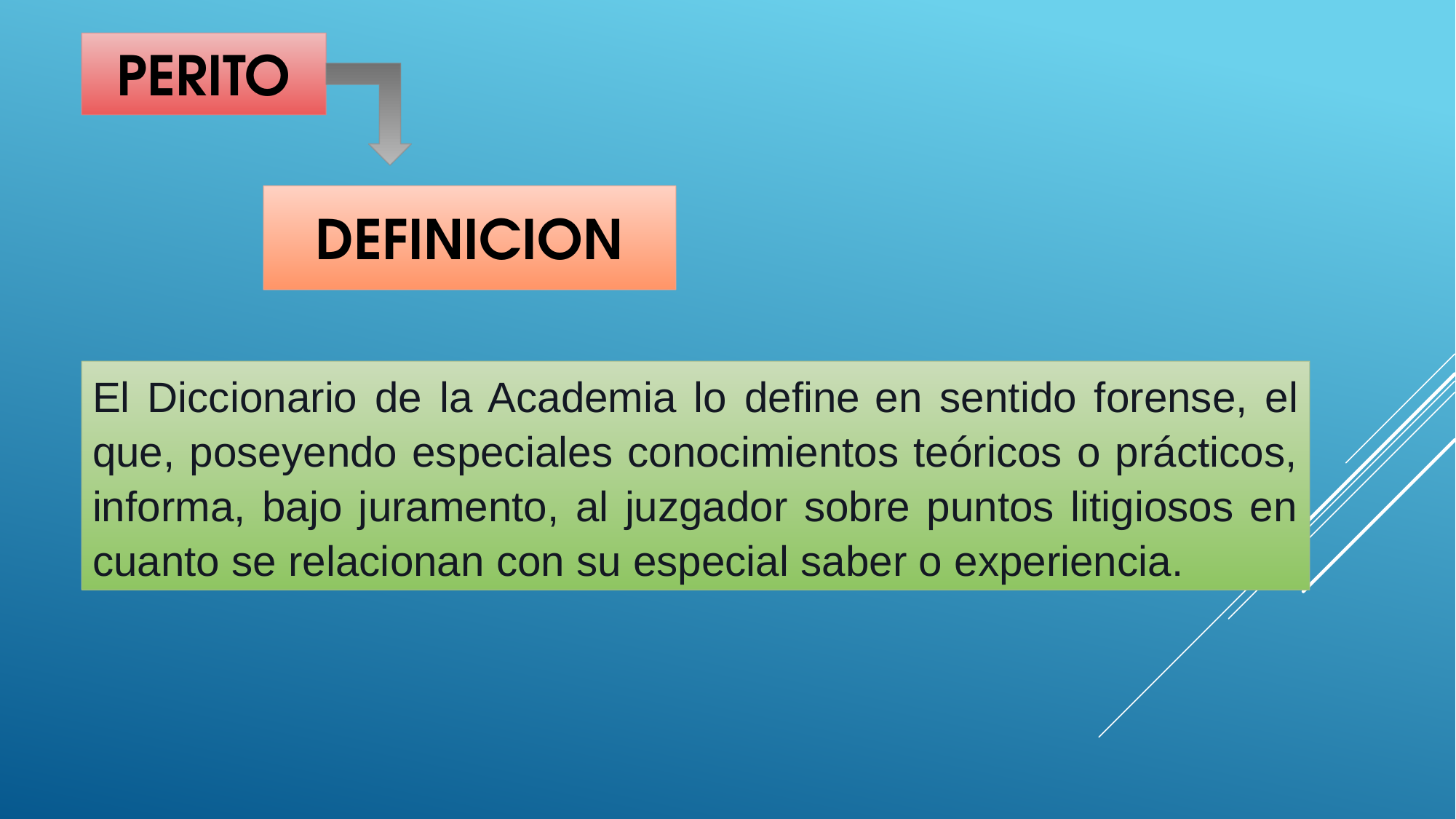

perito

# DEFINICION
El Diccionario de la Academia lo define en sentido forense, el que, poseyendo especiales conocimientos teóricos o prácticos, informa, bajo juramento, al juzgador sobre puntos litigiosos en cuanto se relacionan con su especial saber o experiencia.